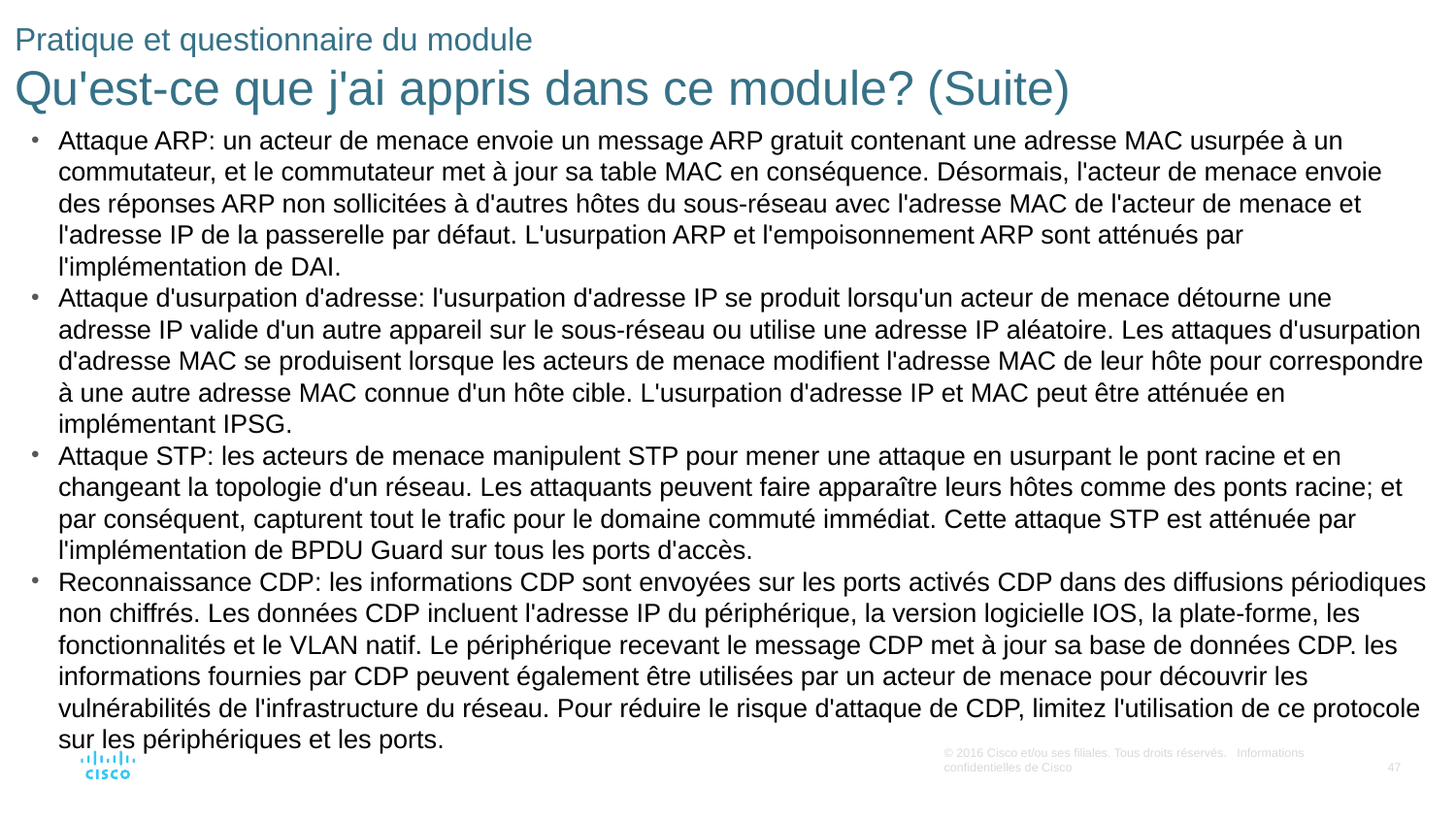

# Pratique et questionnaire du module Qu'est-ce que j'ai appris dans ce module? (Suite)
Attaque ARP: un acteur de menace envoie un message ARP gratuit contenant une adresse MAC usurpée à un commutateur, et le commutateur met à jour sa table MAC en conséquence. Désormais, l'acteur de menace envoie des réponses ARP non sollicitées à d'autres hôtes du sous-réseau avec l'adresse MAC de l'acteur de menace et l'adresse IP de la passerelle par défaut. L'usurpation ARP et l'empoisonnement ARP sont atténués par l'implémentation de DAI.
Attaque d'usurpation d'adresse: l'usurpation d'adresse IP se produit lorsqu'un acteur de menace détourne une adresse IP valide d'un autre appareil sur le sous-réseau ou utilise une adresse IP aléatoire. Les attaques d'usurpation d'adresse MAC se produisent lorsque les acteurs de menace modifient l'adresse MAC de leur hôte pour correspondre à une autre adresse MAC connue d'un hôte cible. L'usurpation d'adresse IP et MAC peut être atténuée en implémentant IPSG.
Attaque STP: les acteurs de menace manipulent STP pour mener une attaque en usurpant le pont racine et en changeant la topologie d'un réseau. Les attaquants peuvent faire apparaître leurs hôtes comme des ponts racine; et par conséquent, capturent tout le trafic pour le domaine commuté immédiat. Cette attaque STP est atténuée par l'implémentation de BPDU Guard sur tous les ports d'accès.
Reconnaissance CDP: les informations CDP sont envoyées sur les ports activés CDP dans des diffusions périodiques non chiffrés. Les données CDP incluent l'adresse IP du périphérique, la version logicielle IOS, la plate-forme, les fonctionnalités et le VLAN natif. Le périphérique recevant le message CDP met à jour sa base de données CDP. les informations fournies par CDP peuvent également être utilisées par un acteur de menace pour découvrir les vulnérabilités de l'infrastructure du réseau. Pour réduire le risque d'attaque de CDP, limitez l'utilisation de ce protocole sur les périphériques et les ports.